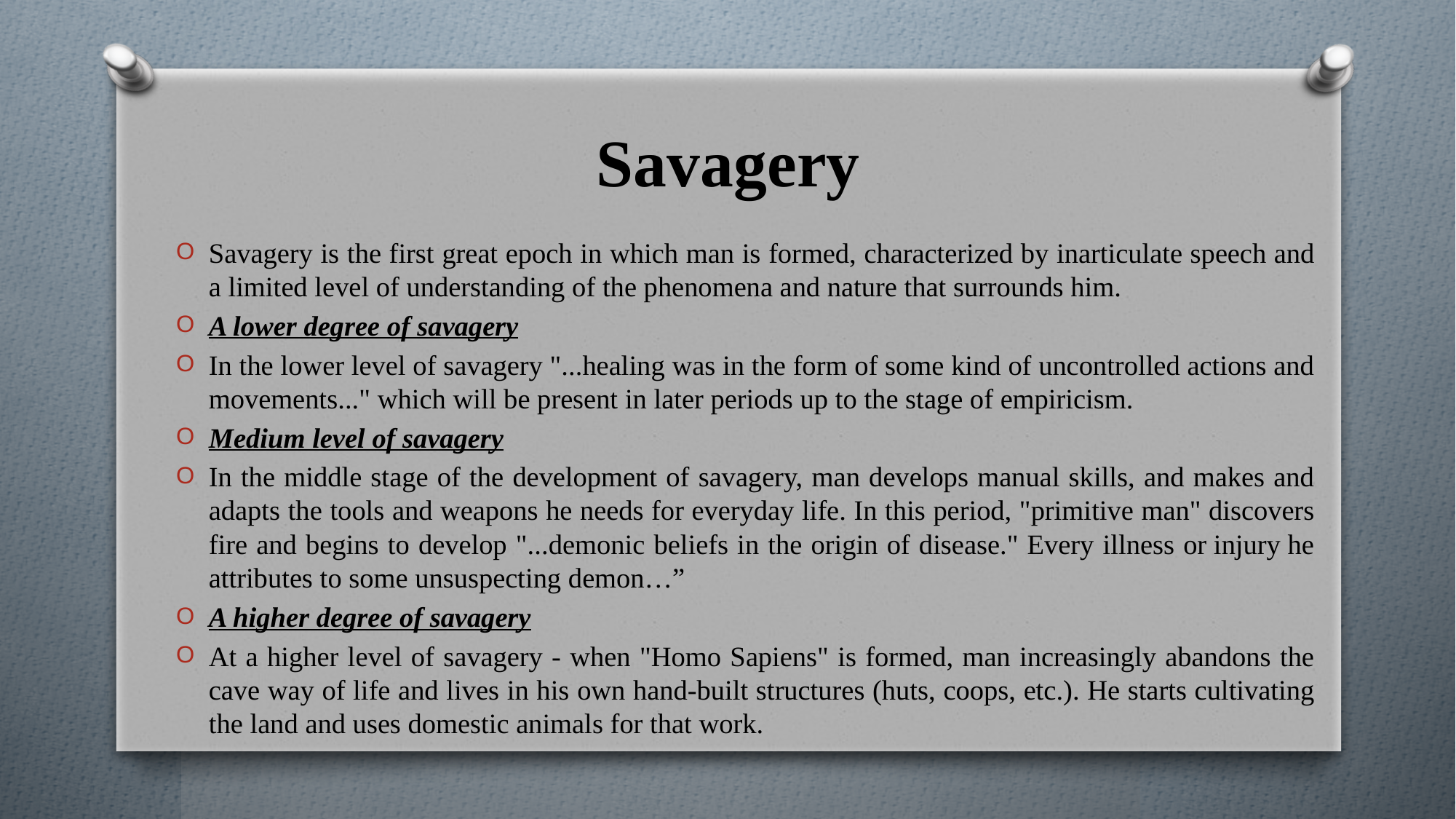

# Savagery
Savagery is the first great epoch in which man is formed, characterized by inarticulate speech and a limited level of understanding of the phenomena and nature that surrounds him.
A lower degree of savagery
In the lower level of savagery "...healing was in the form of some kind of uncontrolled actions and movements..." which will be present in later periods up to the stage of empiricism.
Medium level of savagery
In the middle stage of the development of savagery, man develops manual skills, and makes and adapts the tools and weapons he needs for everyday life. In this period, "primitive man" discovers fire and begins to develop "...demonic beliefs in the origin of disease." Every illness or injury he attributes to some unsuspecting demon…”
A higher degree of savagery
At a higher level of savagery - when "Homo Sapiens" is formed, man increasingly abandons the cave way of life and lives in his own hand-built structures (huts, coops, etc.). He starts cultivating the land and uses domestic animals for that work.